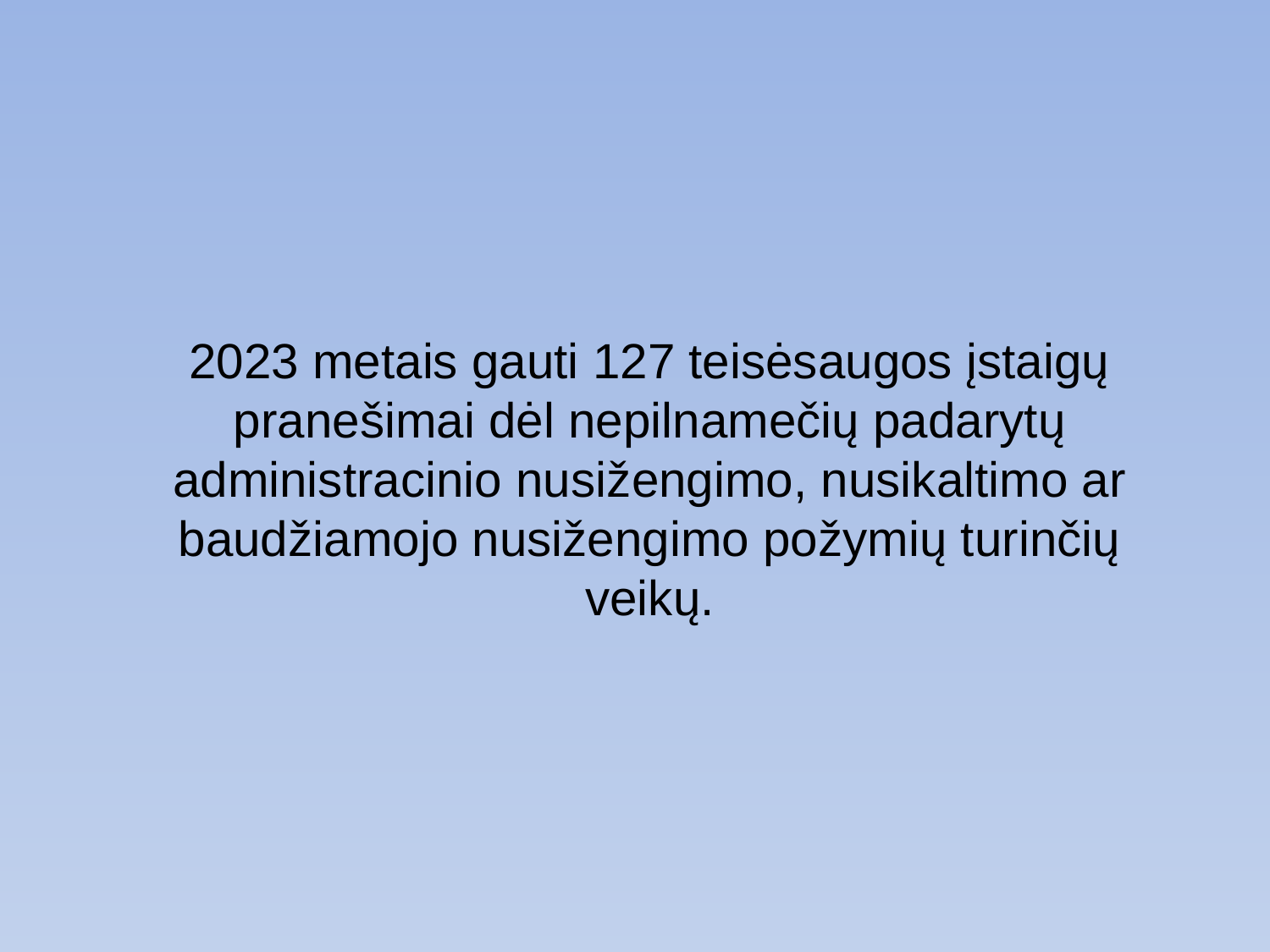

2023 metais gauti 127 teisėsaugos įstaigų pranešimai dėl nepilnamečių padarytų administracinio nusižengimo, nusikaltimo ar baudžiamojo nusižengimo požymių turinčių veikų.